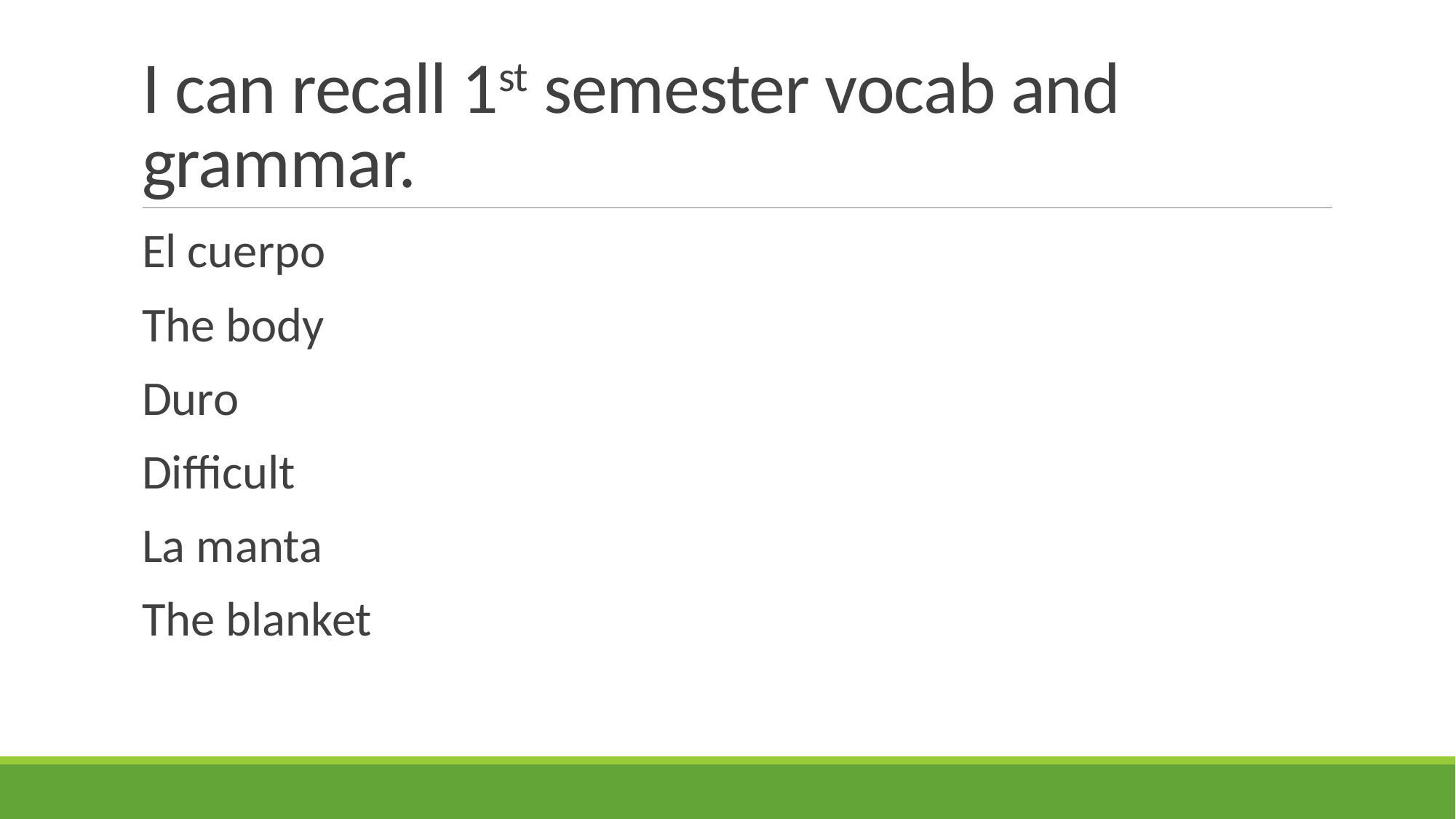

# I can recall 1st semester vocab and grammar.
El cuerpo
The body
Duro
Difficult
La manta
The blanket